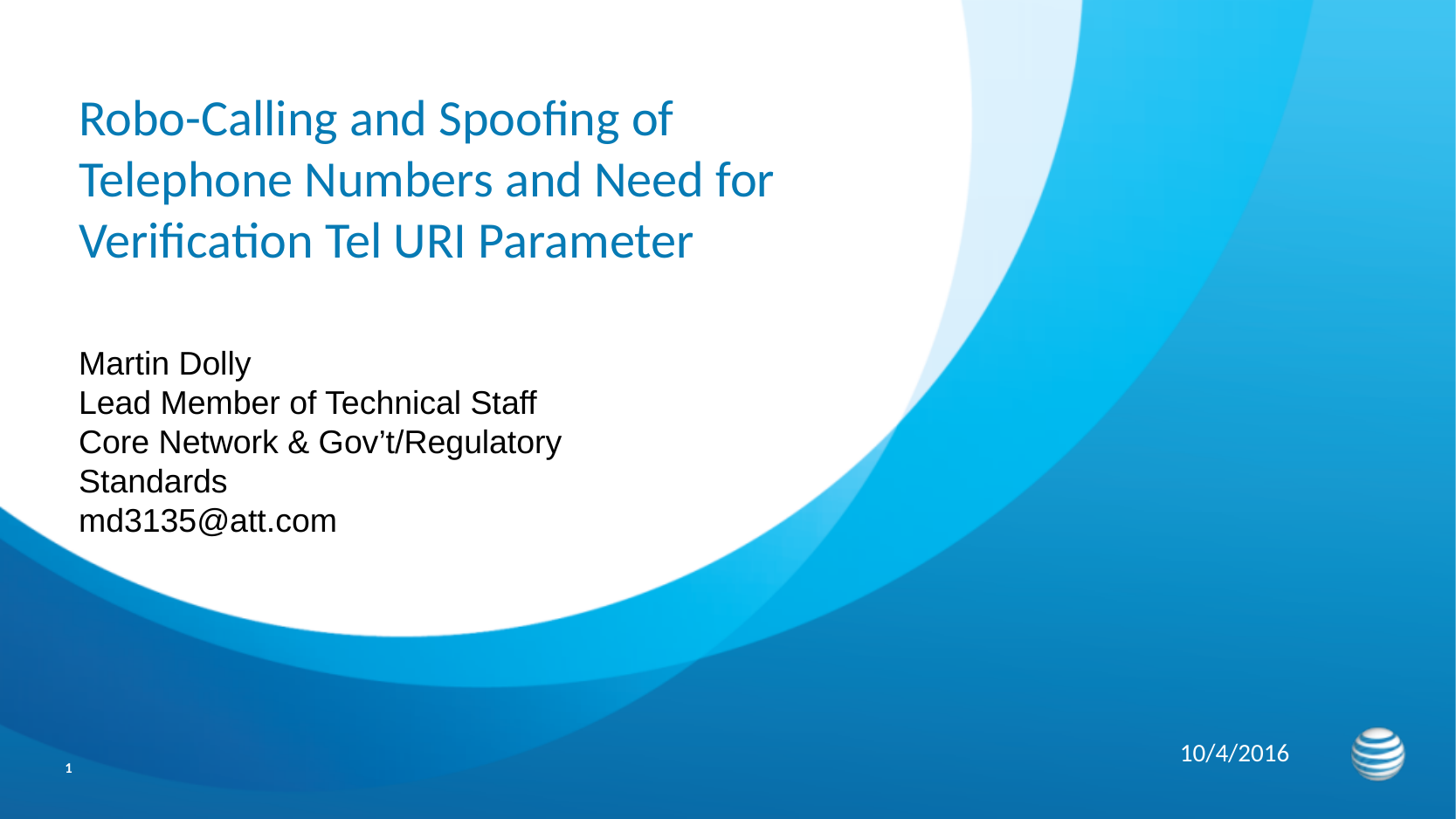

Robo-Calling and Spoofing of Telephone Numbers and Need for Verification Tel URI Parameter
Martin Dolly
Lead Member of Technical Staff
Core Network & Gov’t/Regulatory Standards
md3135@att.com
10/4/2016
1